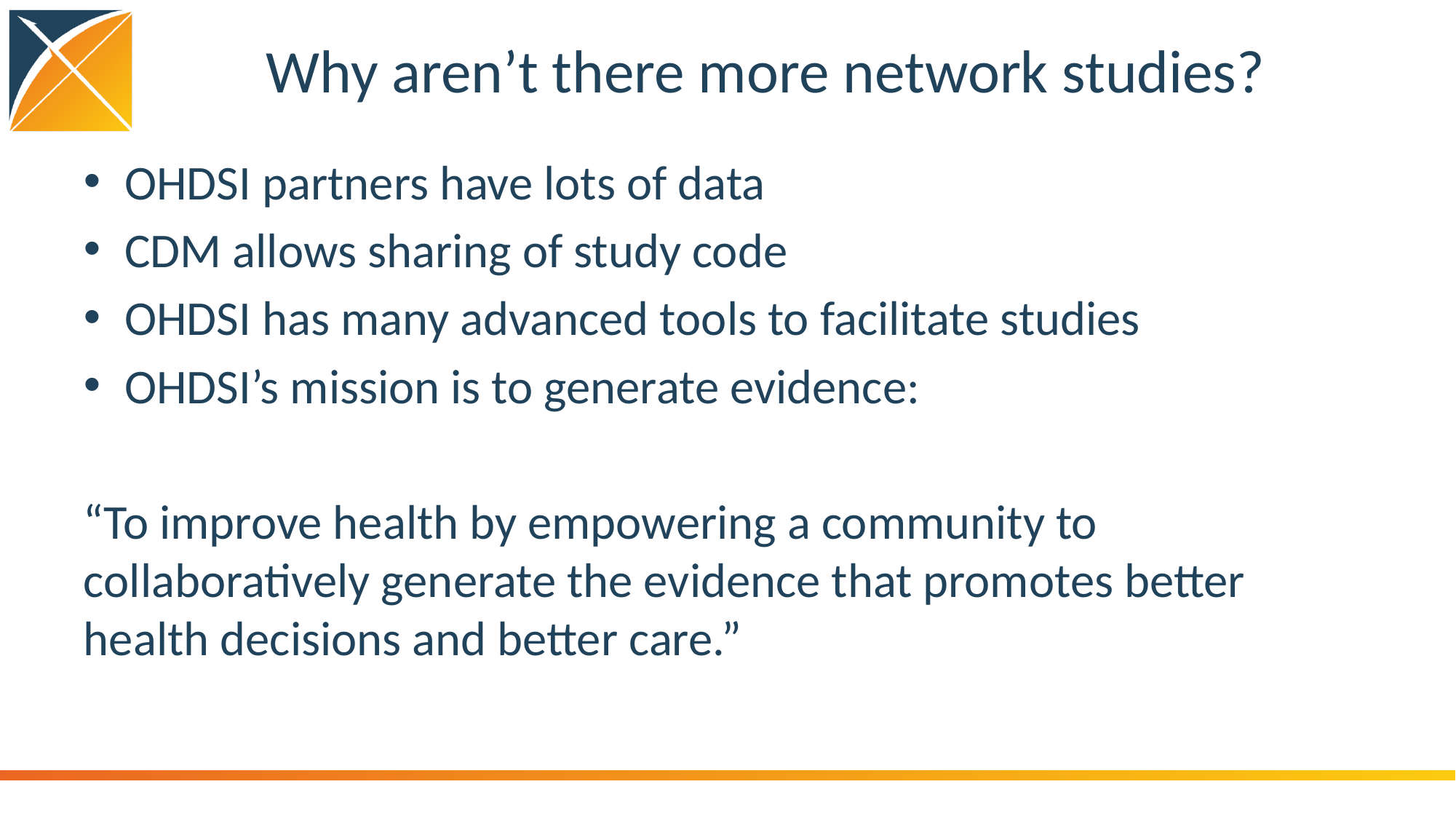

# Why aren’t there more network studies?
OHDSI partners have lots of data
CDM allows sharing of study code
OHDSI has many advanced tools to facilitate studies
OHDSI’s mission is to generate evidence:

“To improve health by empowering a community to collaboratively generate the evidence that promotes better health decisions and better care.”